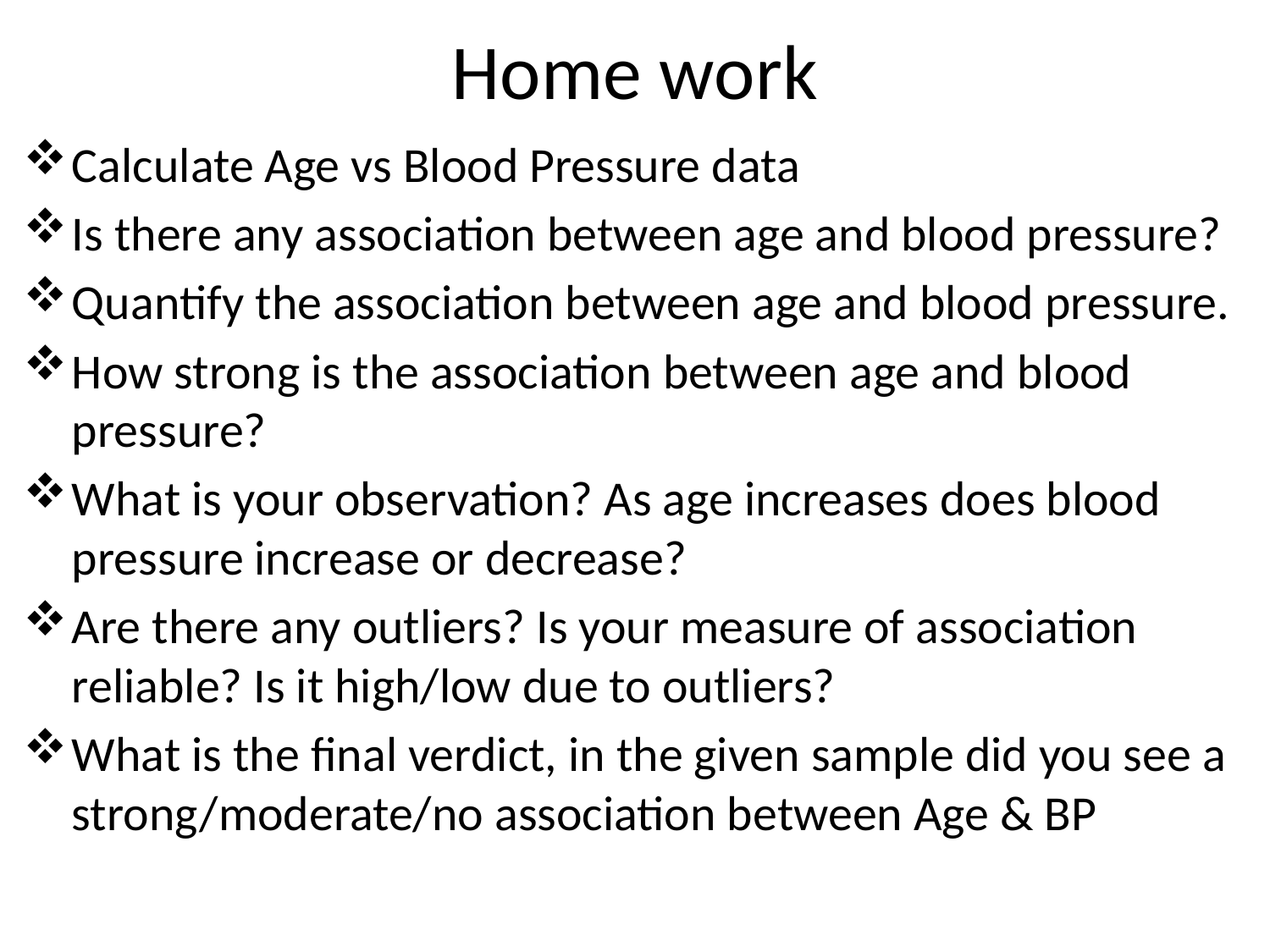

# Home work
Calculate Age vs Blood Pressure data
Is there any association between age and blood pressure?
Quantify the association between age and blood pressure.
How strong is the association between age and blood
pressure?
What is your observation? As age increases does blood
pressure increase or decrease?
Are there any outliers? Is your measure of association
reliable? Is it high/low due to outliers?
What is the final verdict, in the given sample did you see a strong/moderate/no association between Age & BP